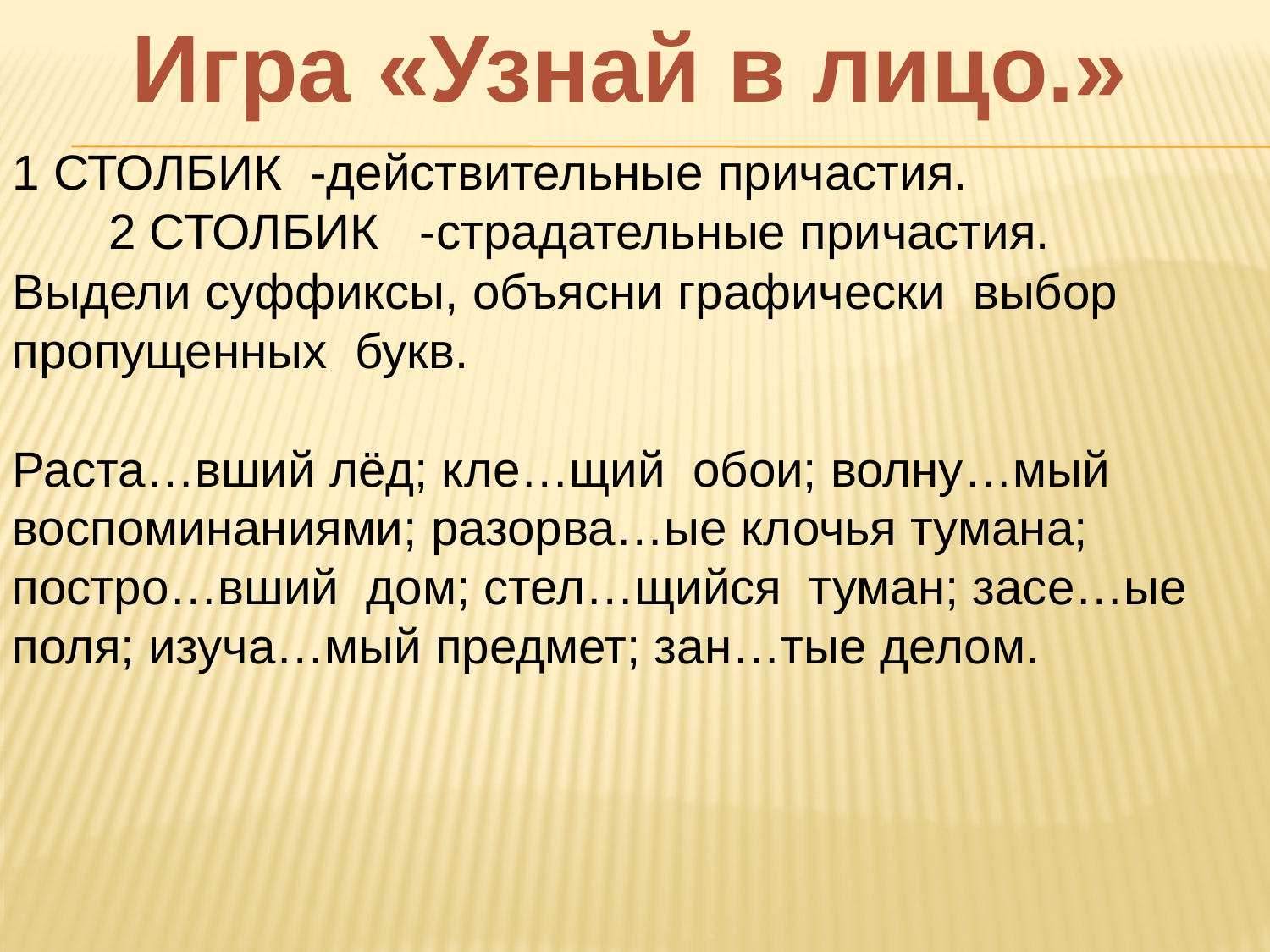

Игра «Узнай в лицо.»
1 СТОЛБИК  -действительные причастия.                             2 СТОЛБИК   -страдательные причастия.
Выдели суффиксы, объясни графически  выбор пропущенных  букв.

Раста…вший лёд; кле…щий  обои; волну…мый  воспоминаниями; разорва…ые клочья тумана; постро…вший  дом; стел…щийся  туман; засе…ые поля; изуча…мый предмет; зан…тые делом.